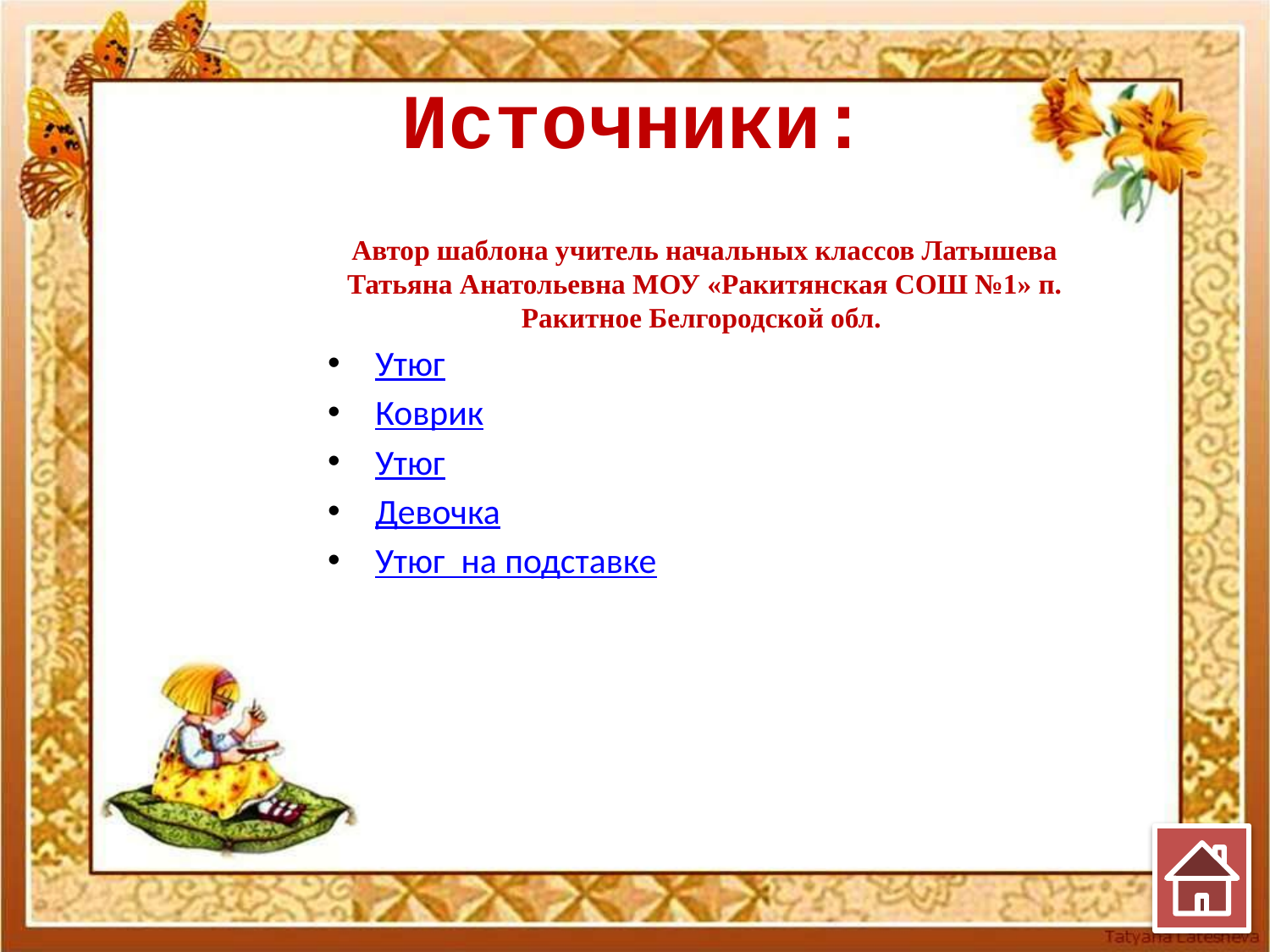

# Источники:
Автор шаблона учитель начальных классов Латышева Татьяна Анатольевна МОУ «Ракитянская СОШ №1» п. Ракитное Белгородской обл.
Утюг
Коврик
Утюг
Девочка
Утюг  на подставке